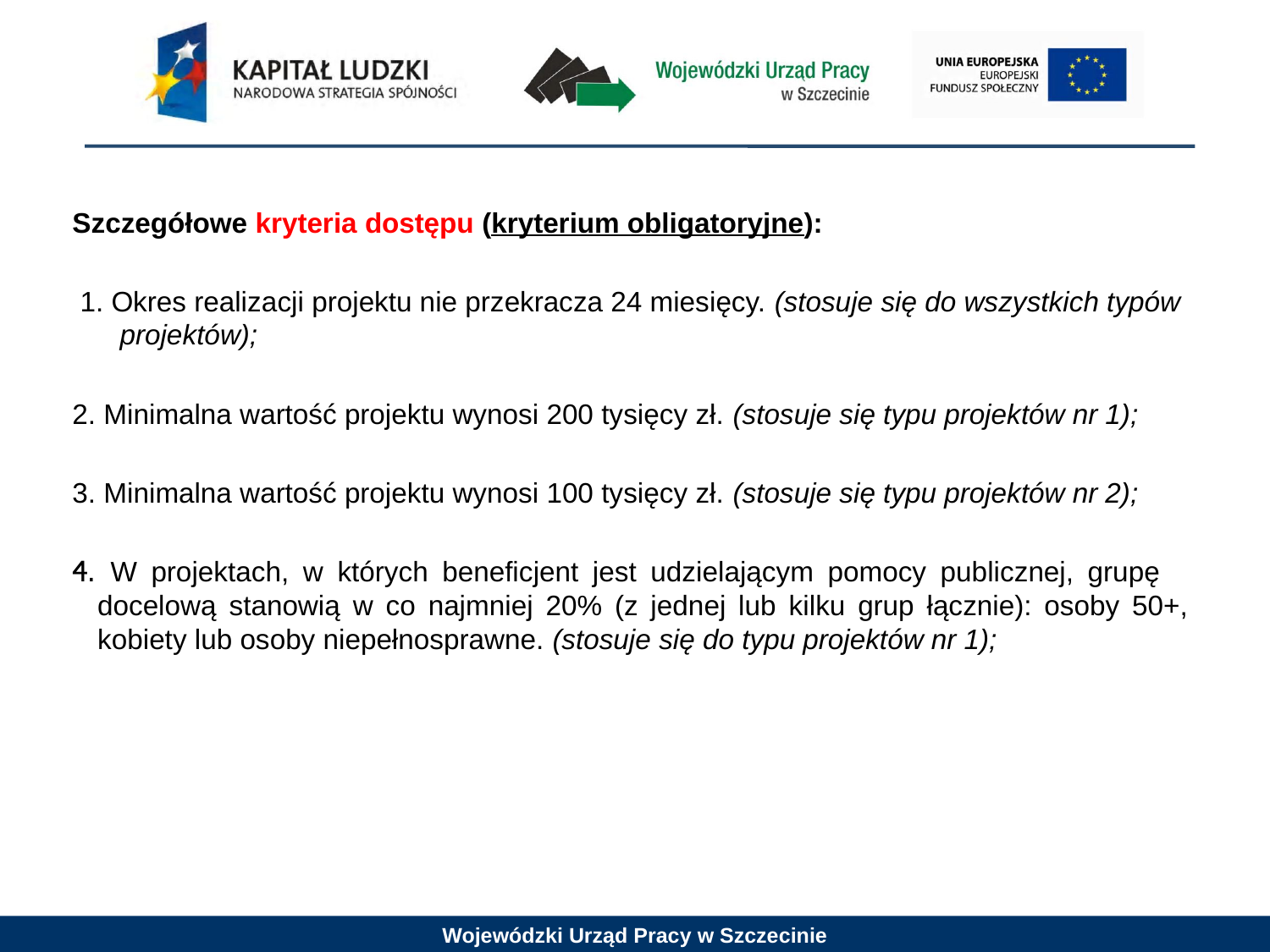

Szczegółowe kryteria dostępu (kryterium obligatoryjne):

 1. Okres realizacji projektu nie przekracza 24 miesięcy. (stosuje się do wszystkich typów projektów);

2. Minimalna wartość projektu wynosi 200 tysięcy zł. (stosuje się typu projektów nr 1);

3. Minimalna wartość projektu wynosi 100 tysięcy zł. (stosuje się typu projektów nr 2);

4. W projektach, w których beneficjent jest udzielającym pomocy publicznej, grupę   docelową stanowią w co najmniej 20% (z jednej lub kilku grup łącznie): osoby 50+, kobiety lub osoby niepełnosprawne. (stosuje się do typu projektów nr 1);